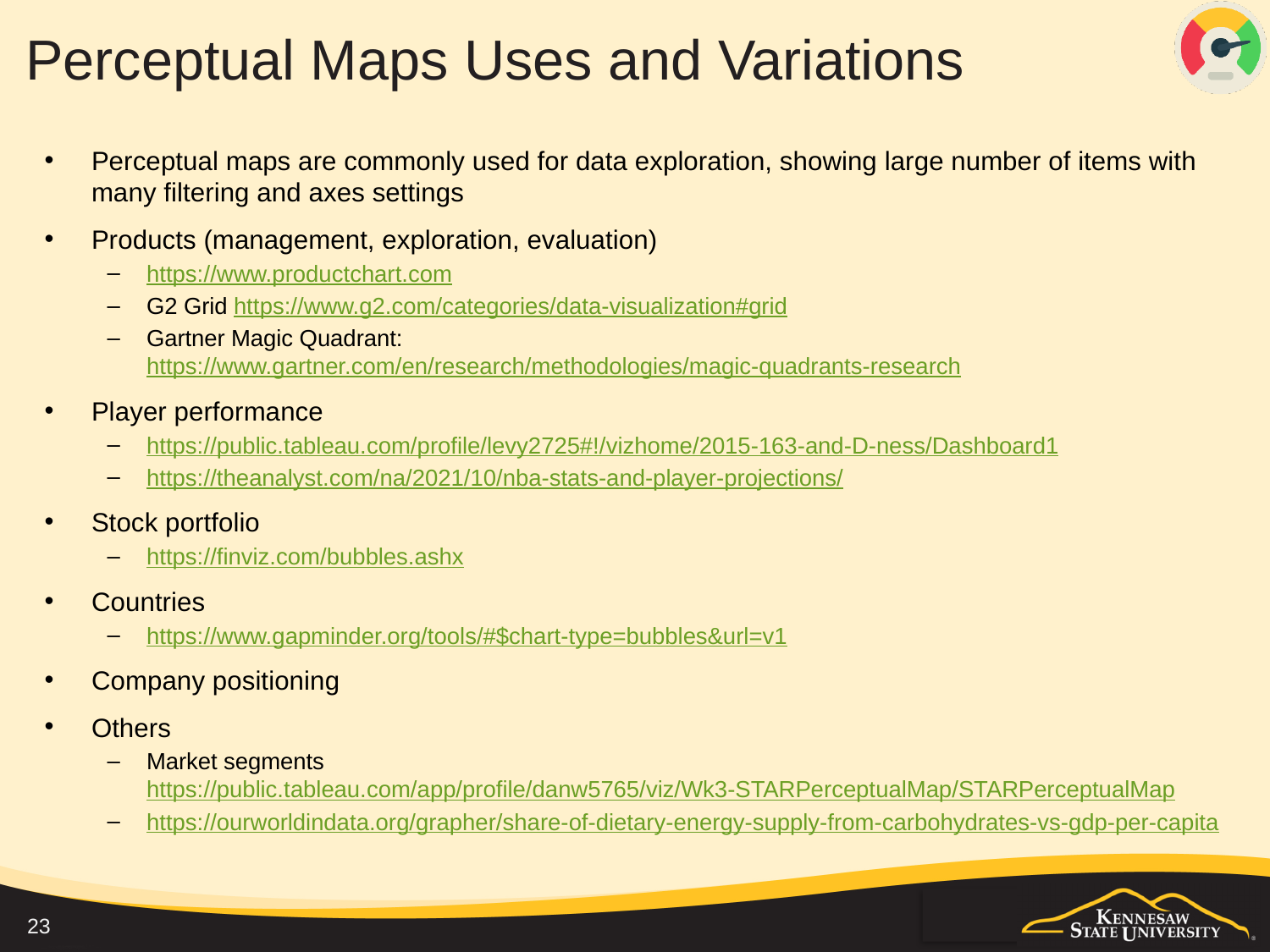

# Perceptual Maps Uses and Variations
Perceptual maps are commonly used for data exploration, showing large number of items with many filtering and axes settings
Products (management, exploration, evaluation)
https://www.productchart.com
G2 Grid https://www.g2.com/categories/data-visualization#grid
Gartner Magic Quadrant: https://www.gartner.com/en/research/methodologies/magic-quadrants-research
Player performance
https://public.tableau.com/profile/levy2725#!/vizhome/2015-163-and-D-ness/Dashboard1
https://theanalyst.com/na/2021/10/nba-stats-and-player-projections/
Stock portfolio
https://finviz.com/bubbles.ashx
Countries
https://www.gapminder.org/tools/#$chart-type=bubbles&url=v1
Company positioning
Others
Market segments https://public.tableau.com/app/profile/danw5765/viz/Wk3-STARPerceptualMap/STARPerceptualMap
https://ourworldindata.org/grapher/share-of-dietary-energy-supply-from-carbohydrates-vs-gdp-per-capita
23